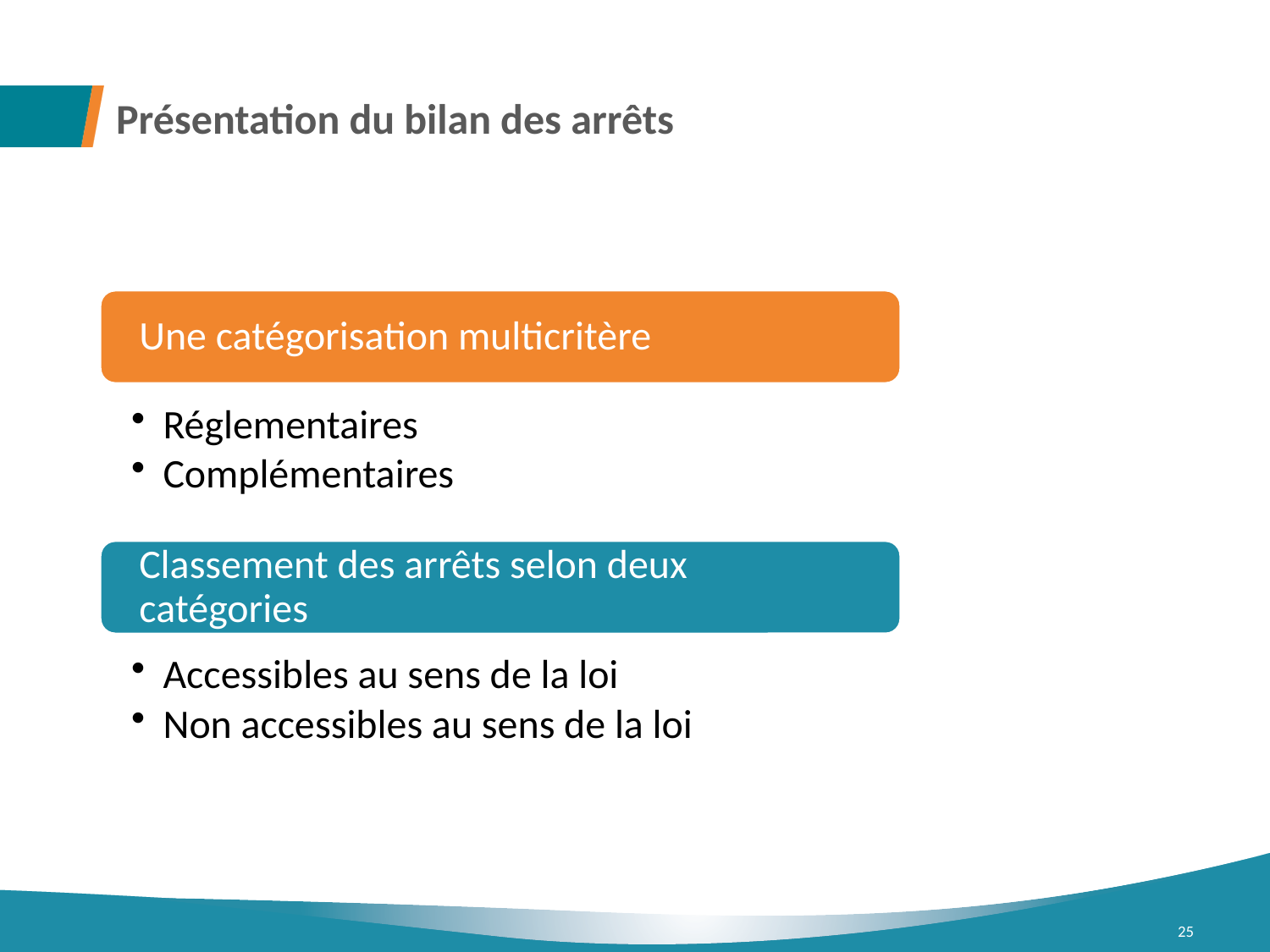

# Présentation du bilan des arrêts
Réglementaires
Complémentaires
Une catégorisation multicritère
Accessibles au sens de la loi
Non accessibles au sens de la loi
Classement des arrêts selon deux catégories
25